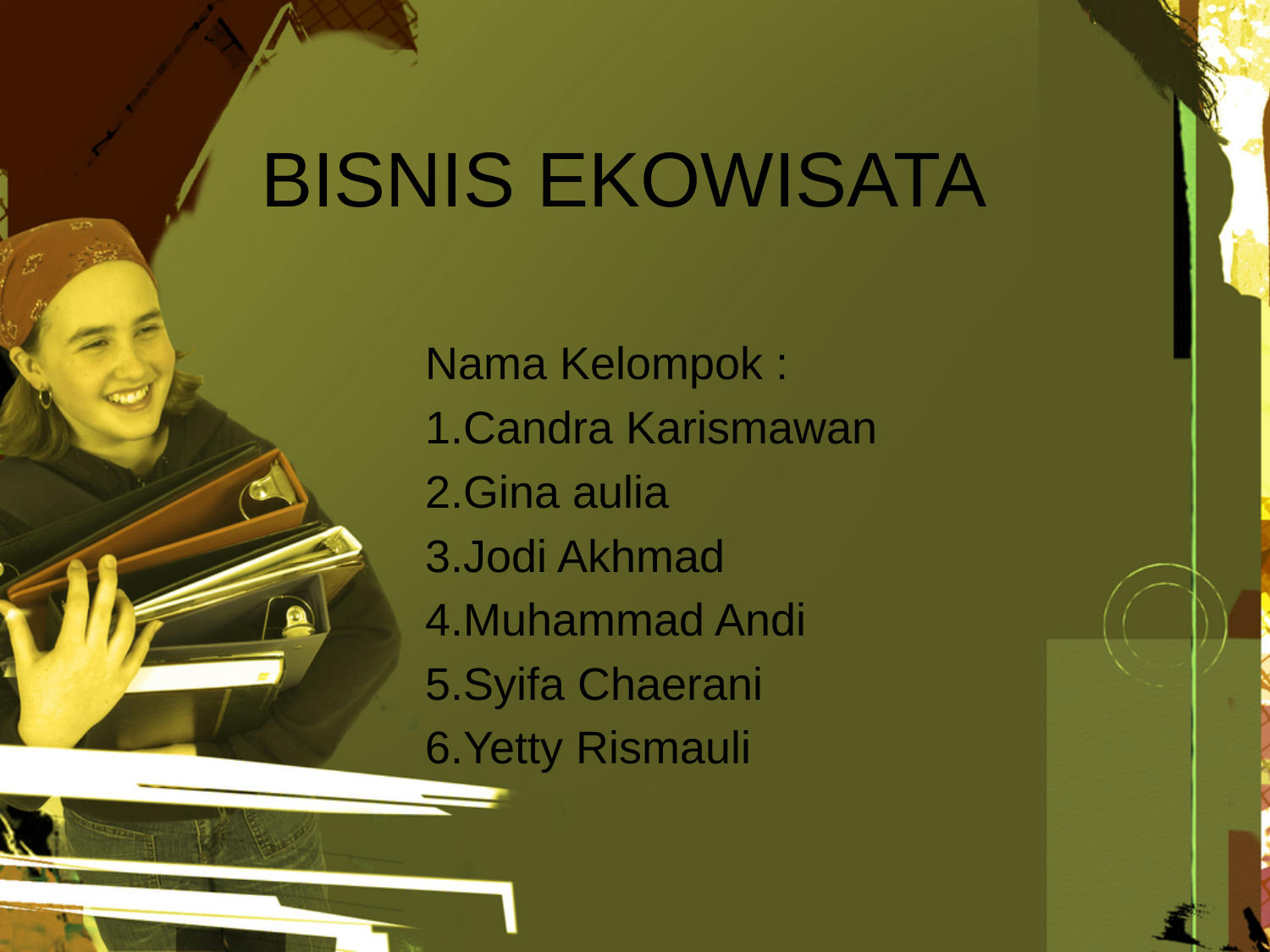

# BISNIS EKOWISATA
Nama Kelompok :
1.Candra Karismawan
2.Gina aulia
3.Jodi Akhmad
4.Muhammad Andi
5.Syifa Chaerani
6.Yetty Rismauli